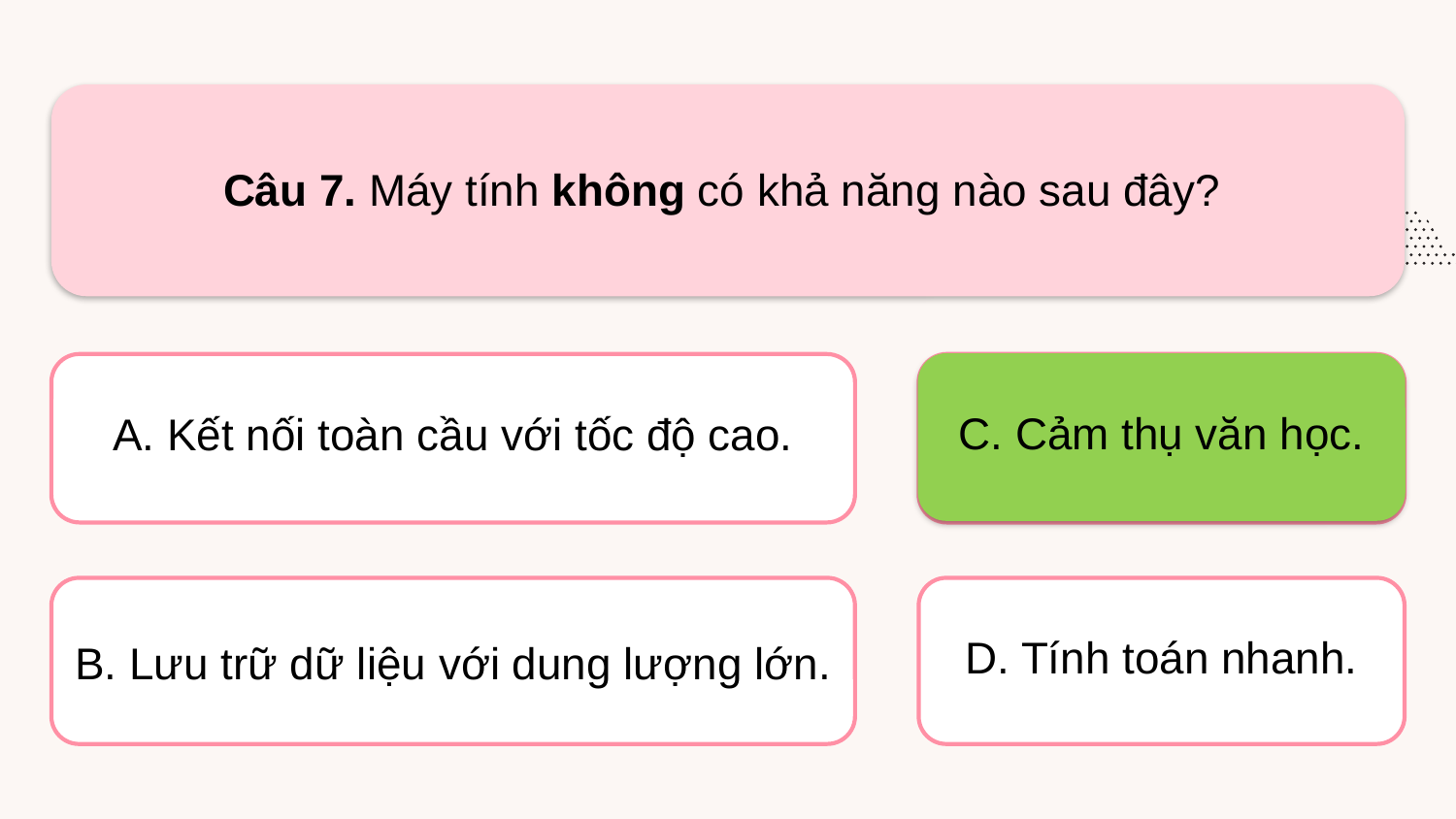

Câu 7. Máy tính không có khả năng nào sau đây?
A. Kết nối toàn cầu với tốc độ cao.
C. Cảm thụ văn học.
C. Cảm thụ văn học.
B. Lưu trữ dữ liệu với dung lượng lớn.
D. Tính toán nhanh.